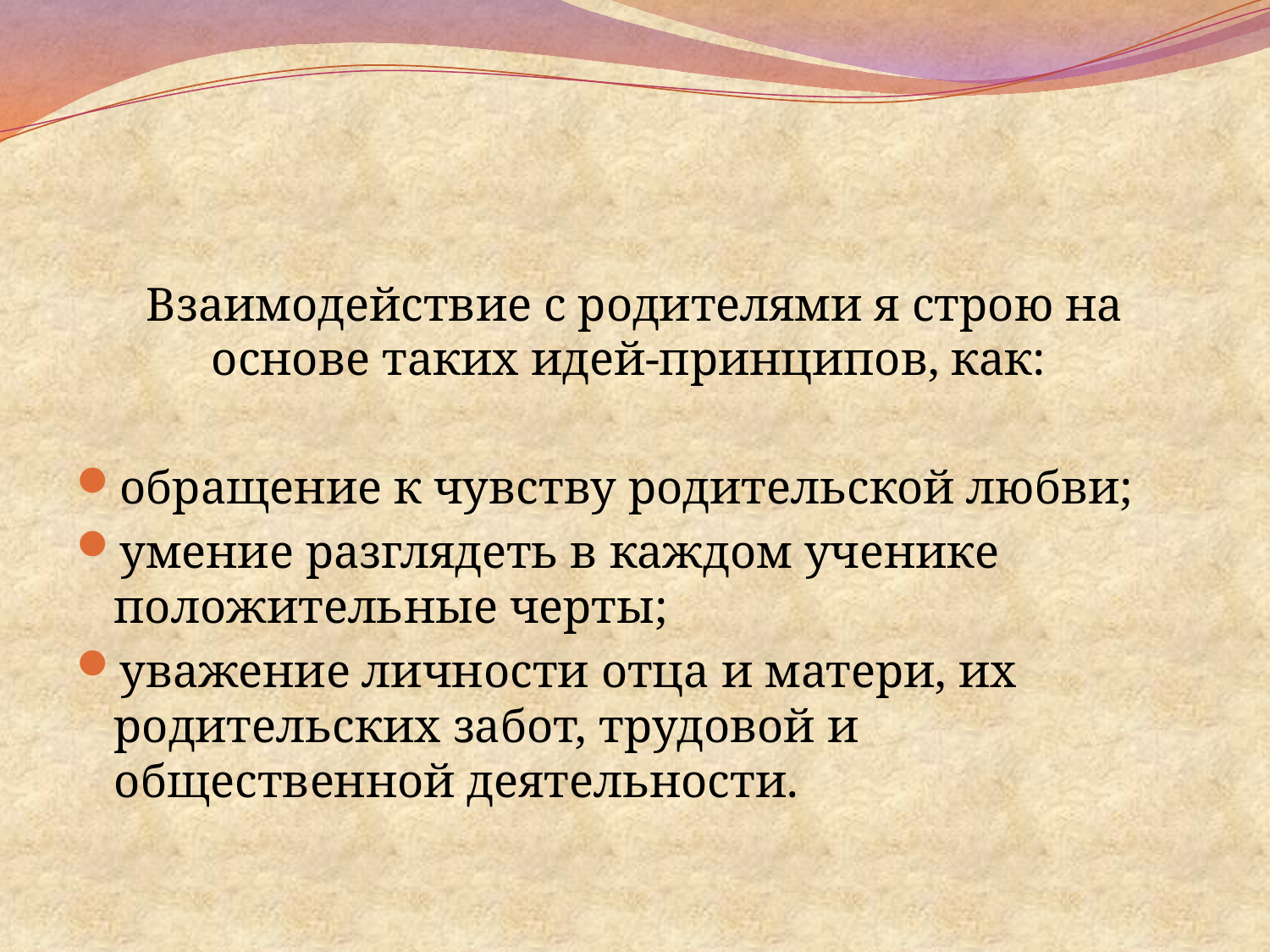

#
Взаимодействие с родителями я строю на основе таких идей-принципов, как:

обращение к чувству родительской любви;
умение разглядеть в каждом ученике положительные черты;
уважение личности отца и матери, их родительских забот, трудовой и общественной деятельности.